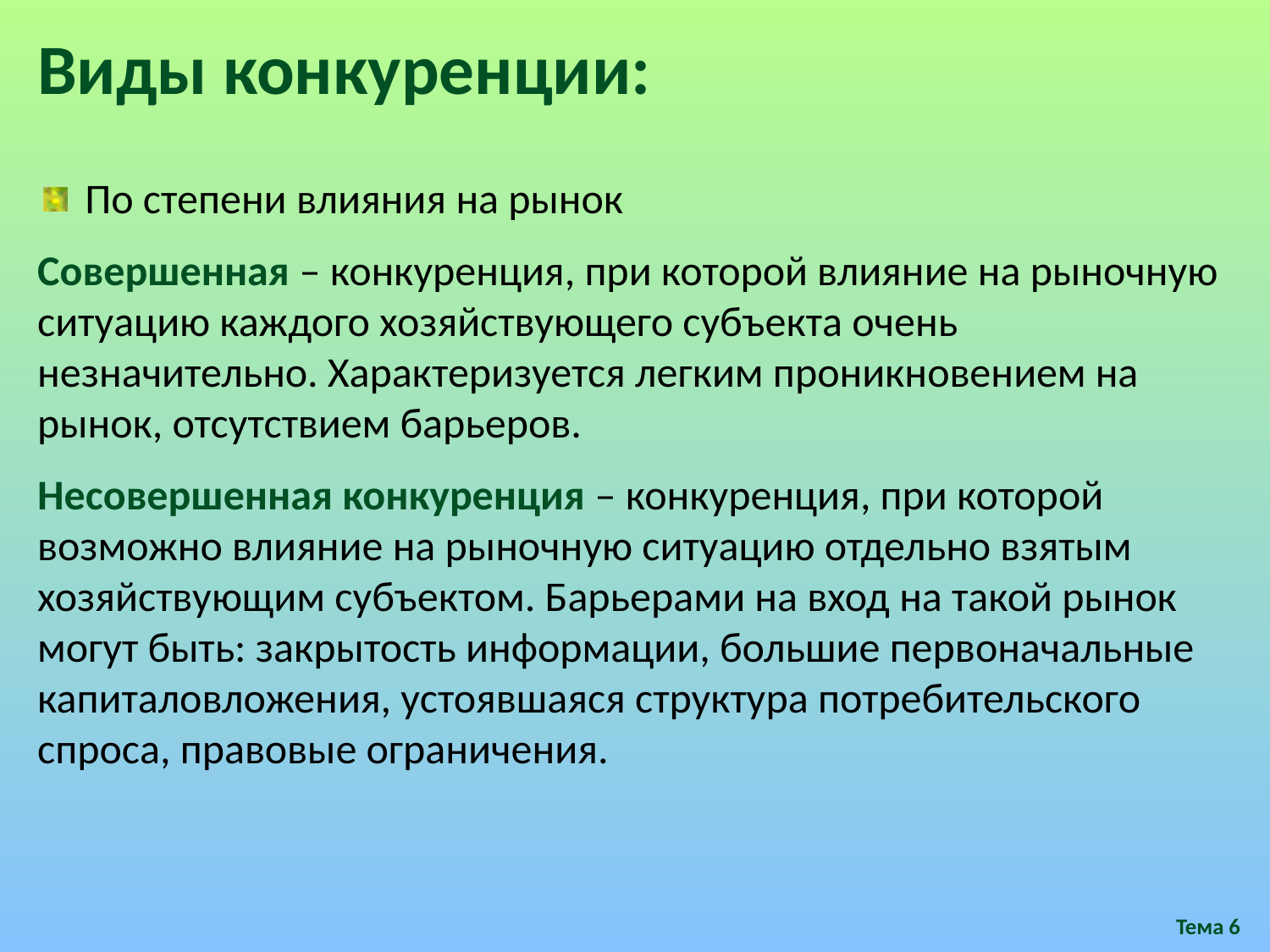

Виды конкуренции:

По степени влияния на рынок

Совершенная – конкуренция, при которой влияние на рыночную ситуацию каждого хозяйствующего субъекта очень незначительно. Характеризуется легким проникновением на рынок, отсутствием барьеров.

Несовершенная конкуренция – конкуренция, при которой возможно влияние на рыночную ситуацию отдельно взятым хозяйствующим субъектом. Барьерами на вход на такой рынок могут быть: закрытость информации, большие первоначальные капиталовложения, устоявшаяся структура потребительского спроса, правовые ограничения.
Тема 6